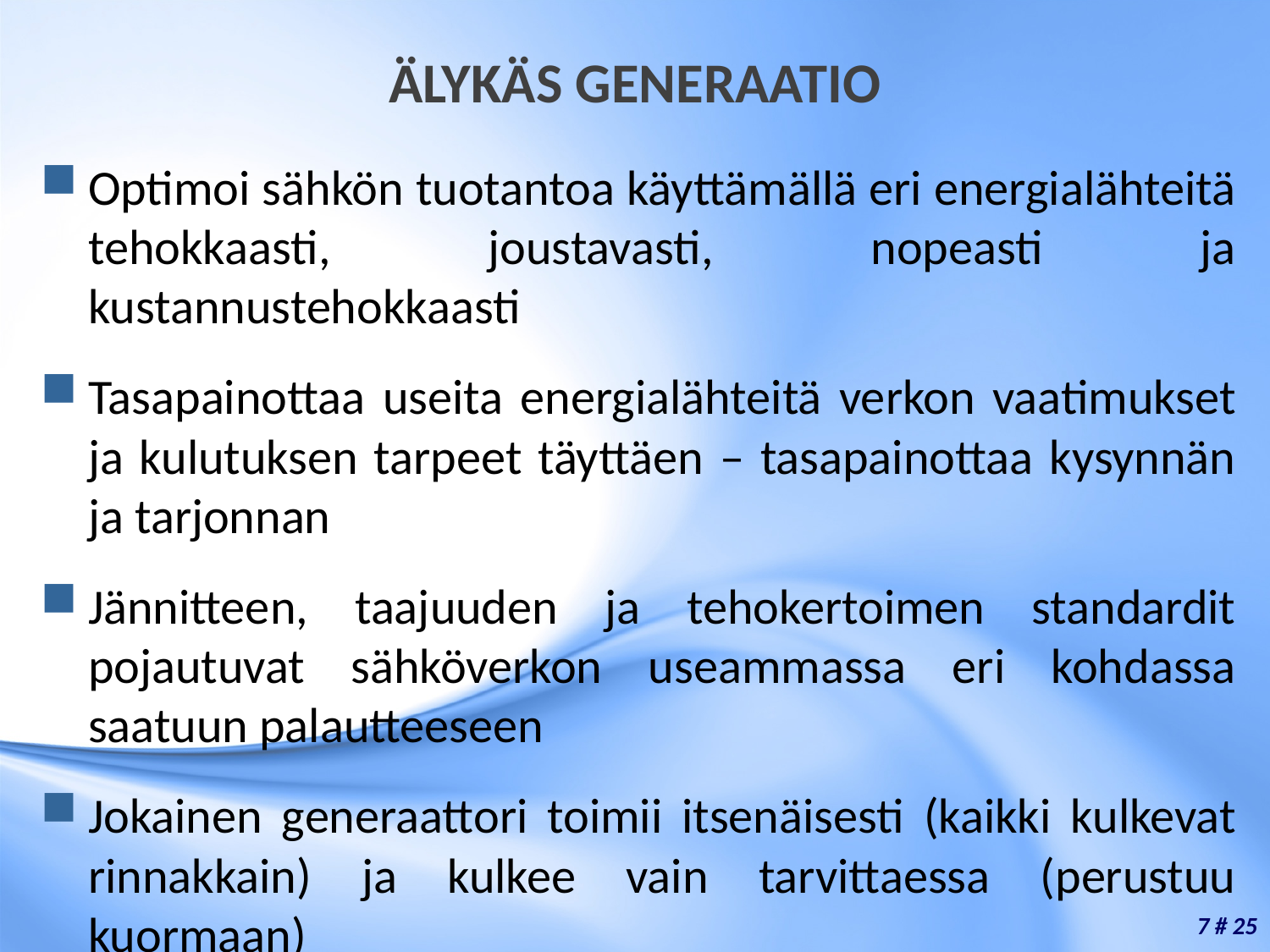

# ÄLYKÄS GENERAATIO
Optimoi sähkön tuotantoa käyttämällä eri energialähteitä tehokkaasti, joustavasti, nopeasti ja kustannustehokkaasti
Tasapainottaa useita energialähteitä verkon vaatimukset ja kulutuksen tarpeet täyttäen – tasapainottaa kysynnän ja tarjonnan
Jännitteen, taajuuden ja tehokertoimen standardit pojautuvat sähköverkon useammassa eri kohdassa saatuun palautteeseen
Jokainen generaattori toimii itsenäisesti (kaikki kulkevat rinnakkain) ja kulkee vain tarvittaessa (perustuu kuormaan)

7 # 25